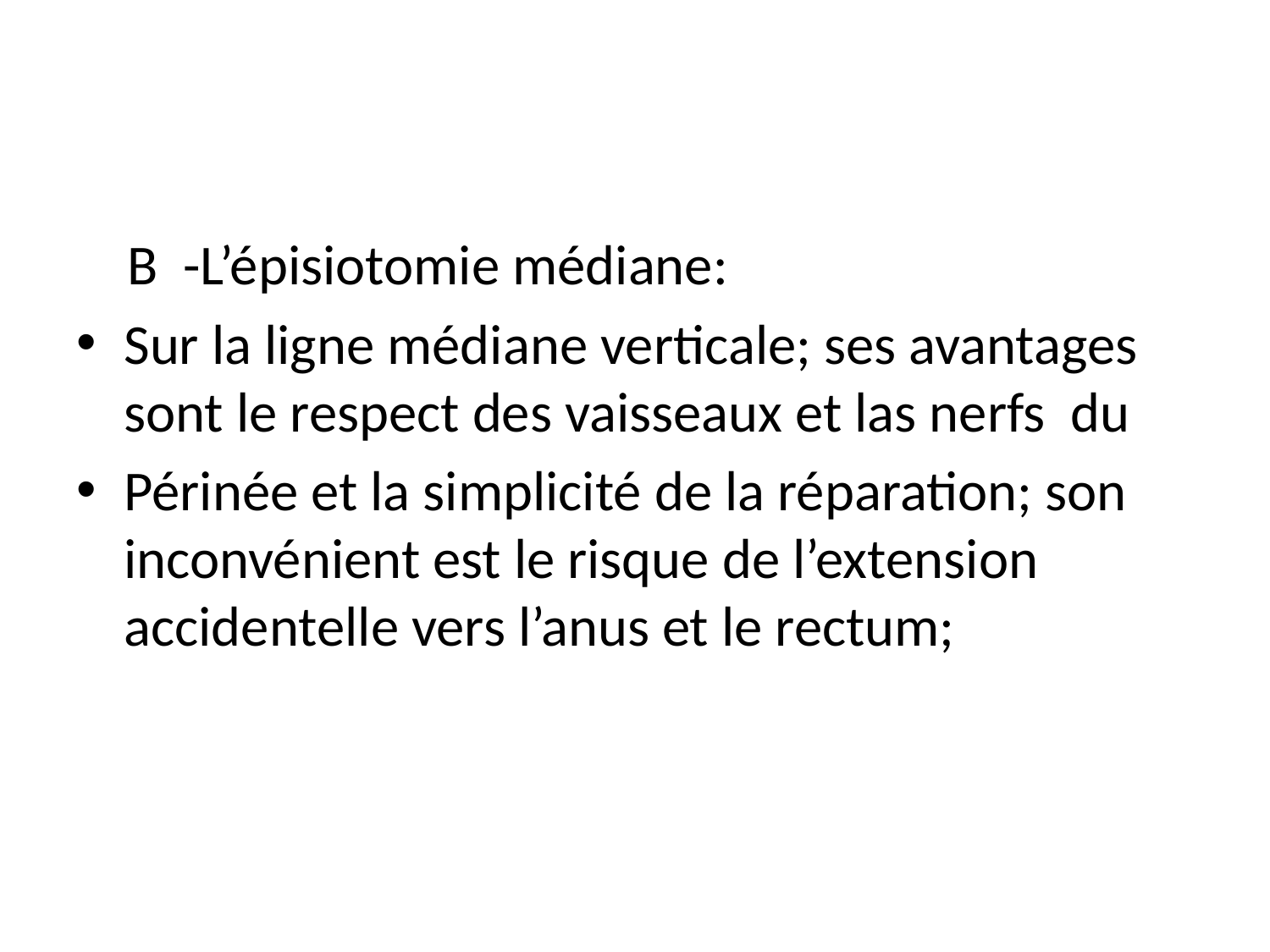

#
    B  -L’épisiotomie médiane:
Sur la ligne médiane verticale; ses avantages sont le respect des vaisseaux et las nerfs  du
Périnée et la simplicité de la réparation; son inconvénient est le risque de l’extension accidentelle vers l’anus et le rectum;